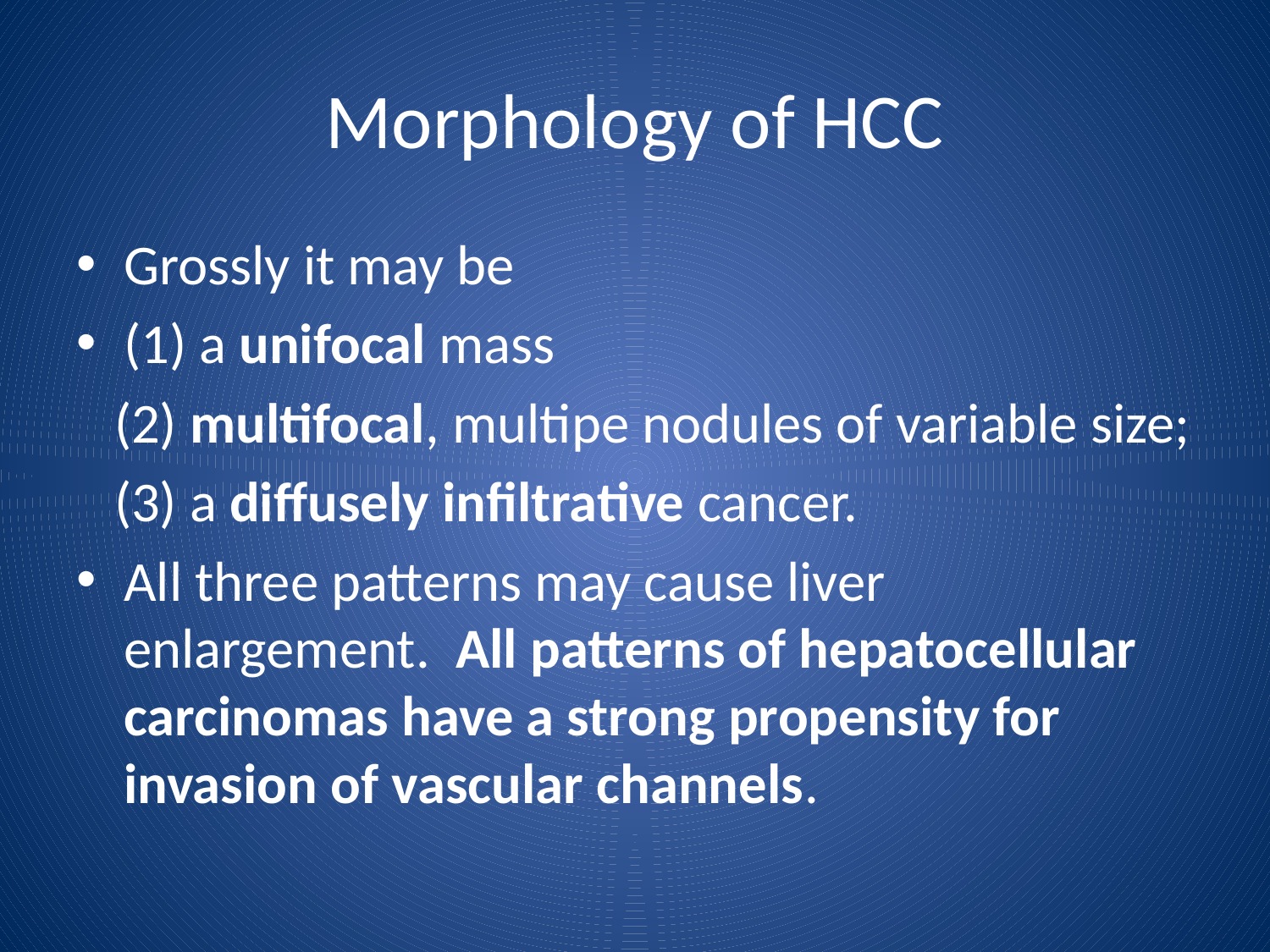

# Morphology of HCC
Grossly it may be
(1) a unifocal mass
   (2) multifocal, multipe nodules of variable size;
   (3) a diffusely infiltrative cancer.
All three patterns may cause liver enlargement.  All patterns of hepatocellular carcinomas have a strong propensity for invasion of vascular channels.